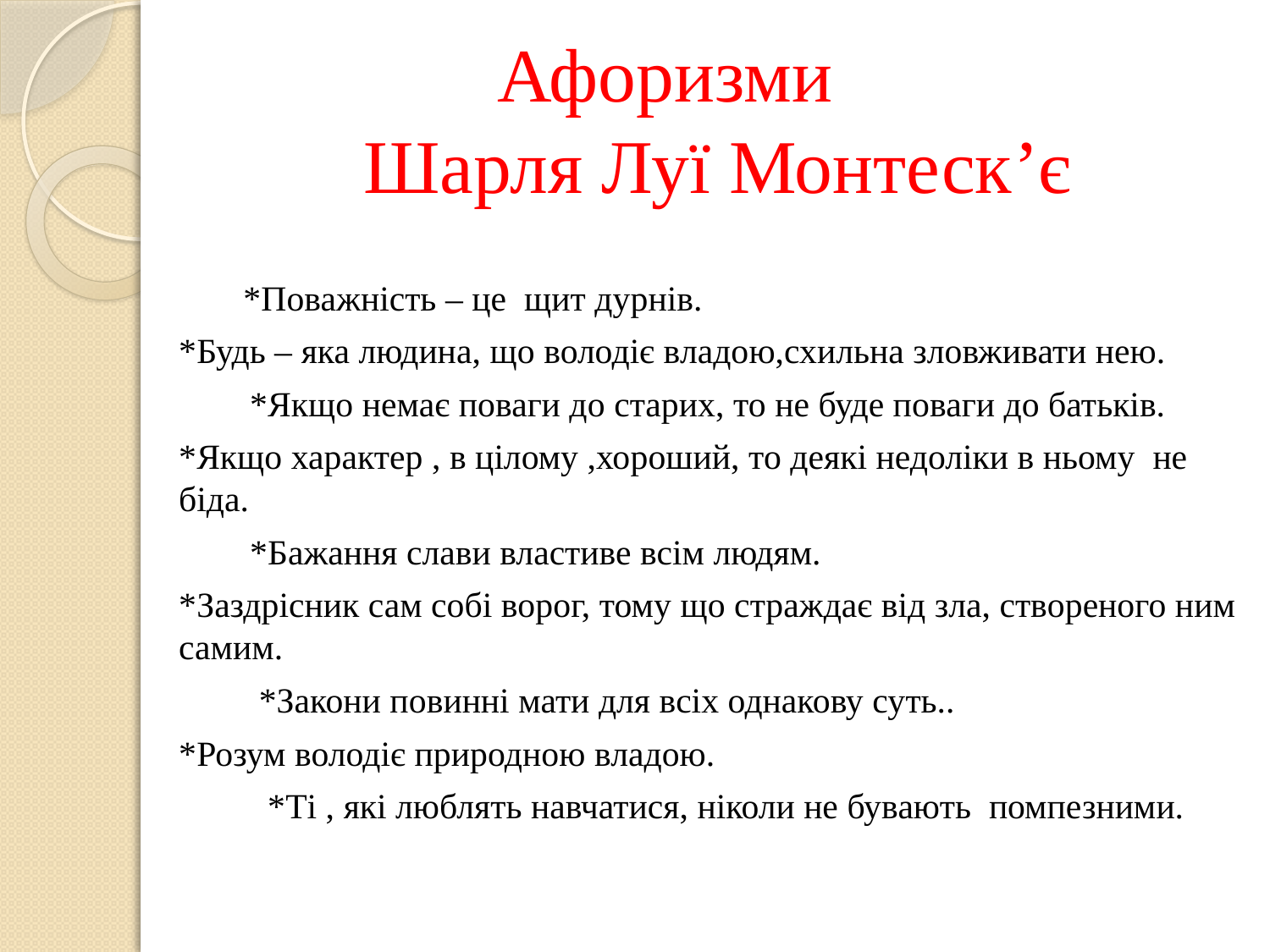

# Афоризми Шарля Луї Монтеск’є

        *Поважність – це  щит дурнів.
*Будь – яка людина, що володіє владою,схильна зловживати нею.
        *Якщо немає поваги до старих, то не буде поваги до батьків.
*Якщо характер , в цілому ,хороший, то деякі недоліки в ньому  не біда.
        *Бажання слави властиве всім людям.
*Заздрісник сам собі ворог, тому що страждає від зла, створеного ним самим.
         *Закони повинні мати для всіх однакову суть..
*Розум володіє природною владою.
          *Ті , які люблять навчатися, ніколи не бувають  помпезними.